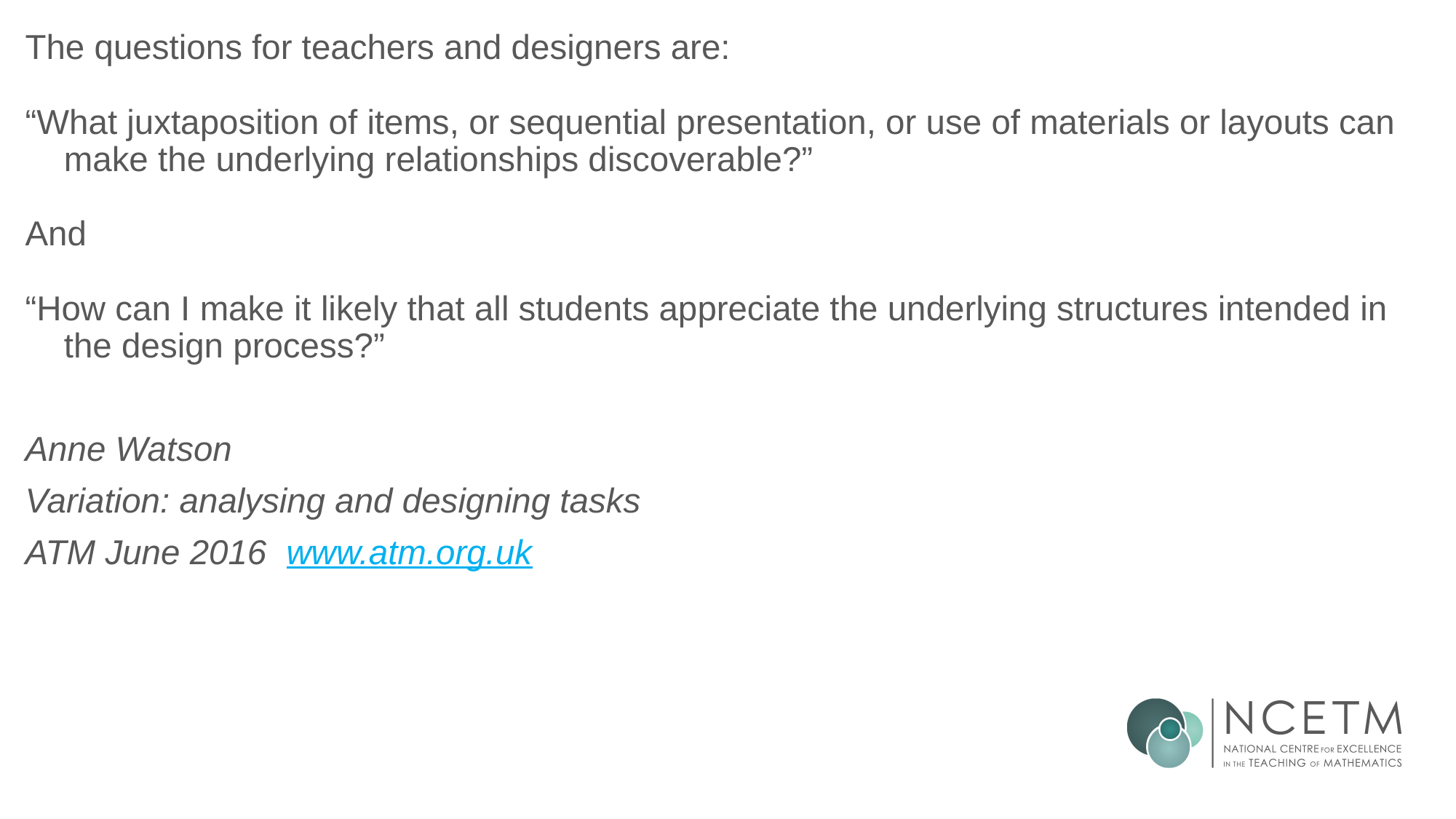

The questions for teachers and designers are:

“What juxtaposition of items, or sequential presentation, or use of materials or layouts can make the underlying relationships discoverable?”

And

“How can I make it likely that all students appreciate the underlying structures intended in the design process?”

Anne Watson
Variation: analysing and designing tasks
ATM June 2016  www.atm.org.uk